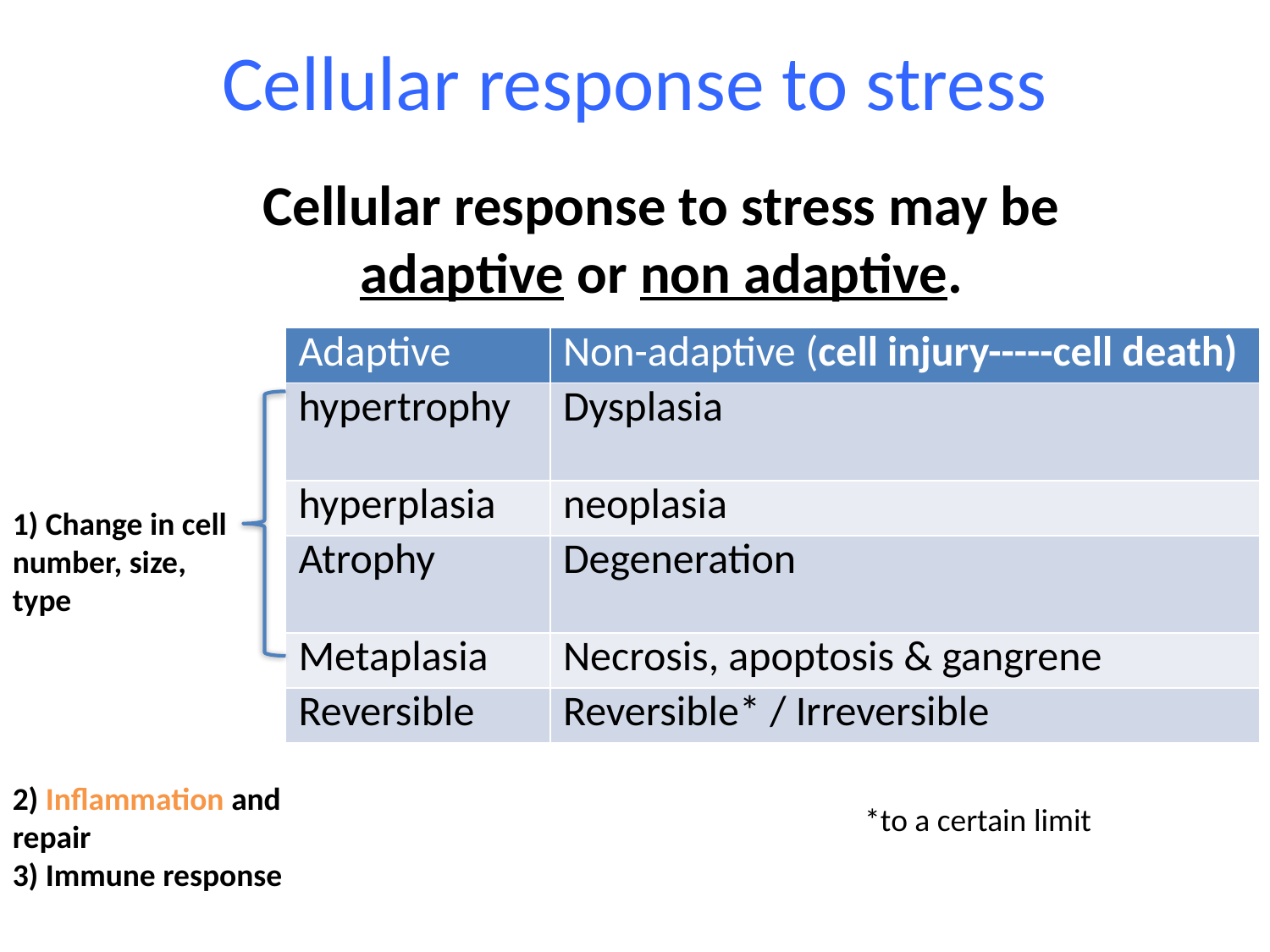

# Cellular response to stress
Cellular response to stress may be adaptive or non adaptive.

| Adaptive | Non-adaptive (cell injury-----cell death) |
| --- | --- |
| hypertrophy | Dysplasia |
| hyperplasia | neoplasia |
| Atrophy | Degeneration |
| Metaplasia | Necrosis, apoptosis & gangrene |
| Reversible | Reversible\* / Irreversible |

1) Change in cell number, size, type
2) Inflammation and repair
3) Immune response
*to a certain limit